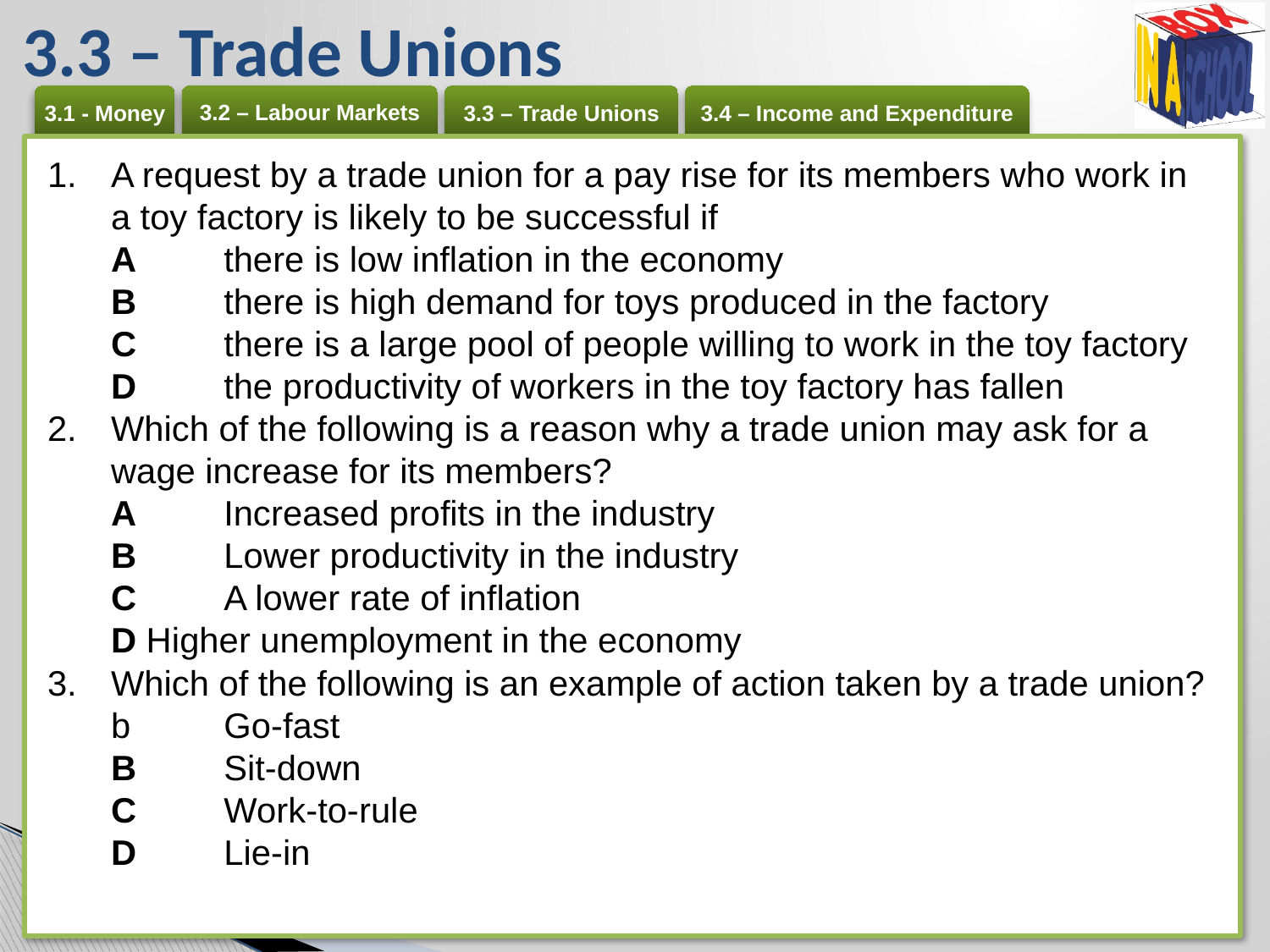

# 3.3 – Trade Unions
A request by a trade union for a pay rise for its members who work in a toy factory is likely to be successful if
A 	there is low inflation in the economy
B 	there is high demand for toys produced in the factory
C 	there is a large pool of people willing to work in the toy factory
D 	the productivity of workers in the toy factory has fallen
Which of the following is a reason why a trade union may ask for a wage increase for its members?
A 	Increased profits in the industry
B 	Lower productivity in the industry
C 	A lower rate of inflation
D Higher unemployment in the economy
Which of the following is an example of action taken by a trade union?
b 	Go-fast
B 	Sit-down
C	Work-to-rule
D 	Lie-in